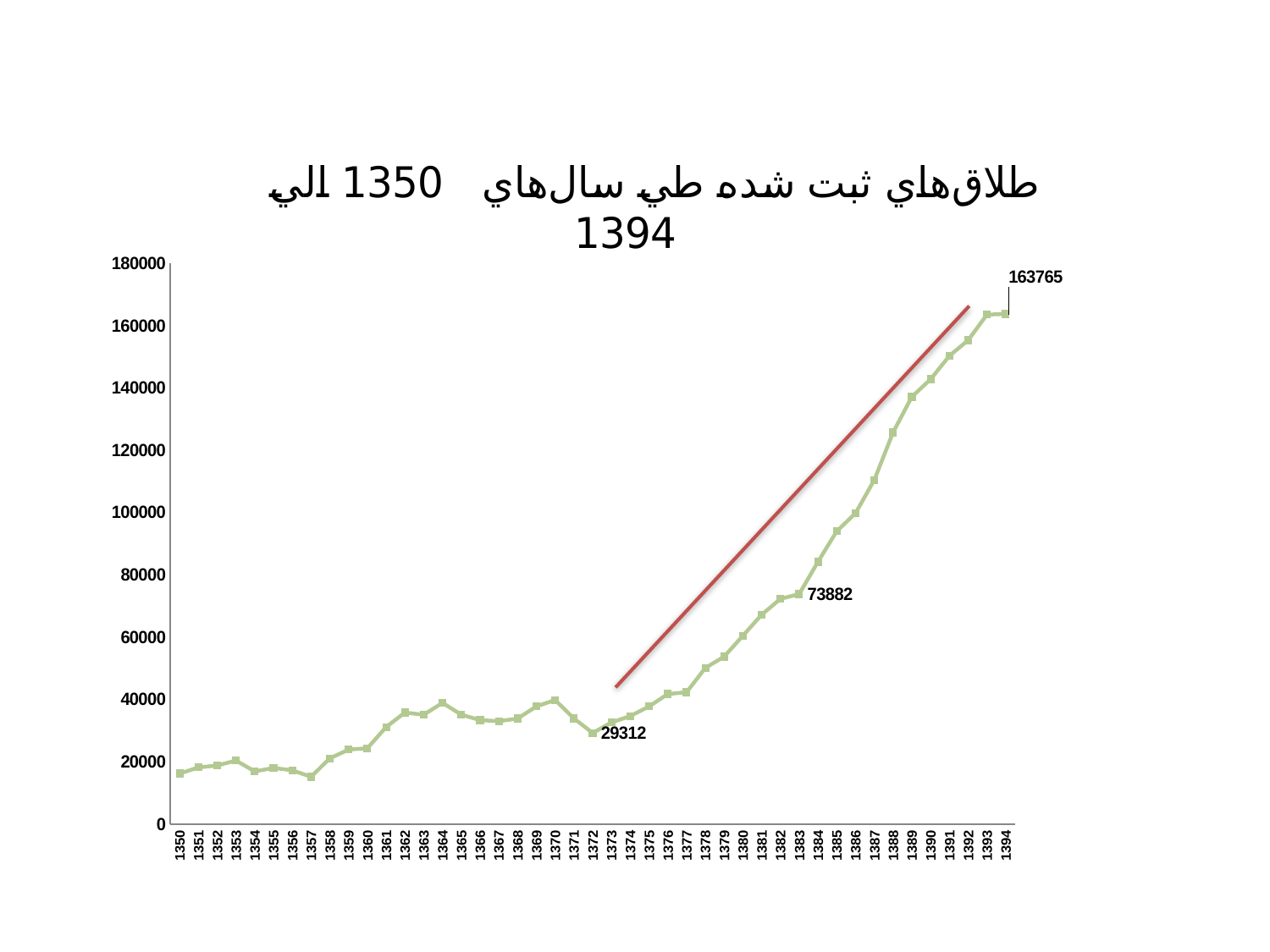

### Chart: طلاق‌هاي ثبت شده طي سال‌هاي   1350 الي  1394

| Category |  |
|---|---|
| 1350 | 16295.0 |
| 1351 | 18278.0 |
| 1352 | 18887.0 |
| 1353 | 20469.0 |
| 1354 | 16993.0 |
| 1355 | 18091.0 |
| 1356 | 17348.0 |
| 1357 | 15253.0 |
| 1358 | 21170.0 |
| 1359 | 23987.0 |
| 1360 | 24423.0 |
| 1361 | 31221.0 |
| 1362 | 35867.0 |
| 1363 | 35178.0 |
| 1364 | 38972.0 |
| 1365 | 35211.0 |
| 1366 | 33433.0 |
| 1367 | 33103.0 |
| 1368 | 33943.0 |
| 1369 | 37827.0 |
| 1370 | 39899.0 |
| 1371 | 33983.0 |
| 1372 | 29312.0 |
| 1373 | 32706.0 |
| 1374 | 34738.0 |
| 1375 | 37817.0 |
| 1376 | 41816.0 |
| 1377 | 42391.0 |
| 1378 | 50179.0 |
| 1379 | 53797.0 |
| 1380 | 60500.0 |
| 1381 | 67256.0 |
| 1382 | 72359.0 |
| 1383 | 73882.0 |
| 1384 | 84241.0 |
| 1385 | 94040.0 |
| 1386 | 99852.0 |
| 1387 | 110510.0 |
| 1388 | 125747.0 |
| 1389 | 137200.0 |
| 1390 | 142841.0 |
| 1391 | 150324.0 |
| 1392 | 155369.0 |
| 1393 | 163569.0 |
| 1394 | 163765.0 |